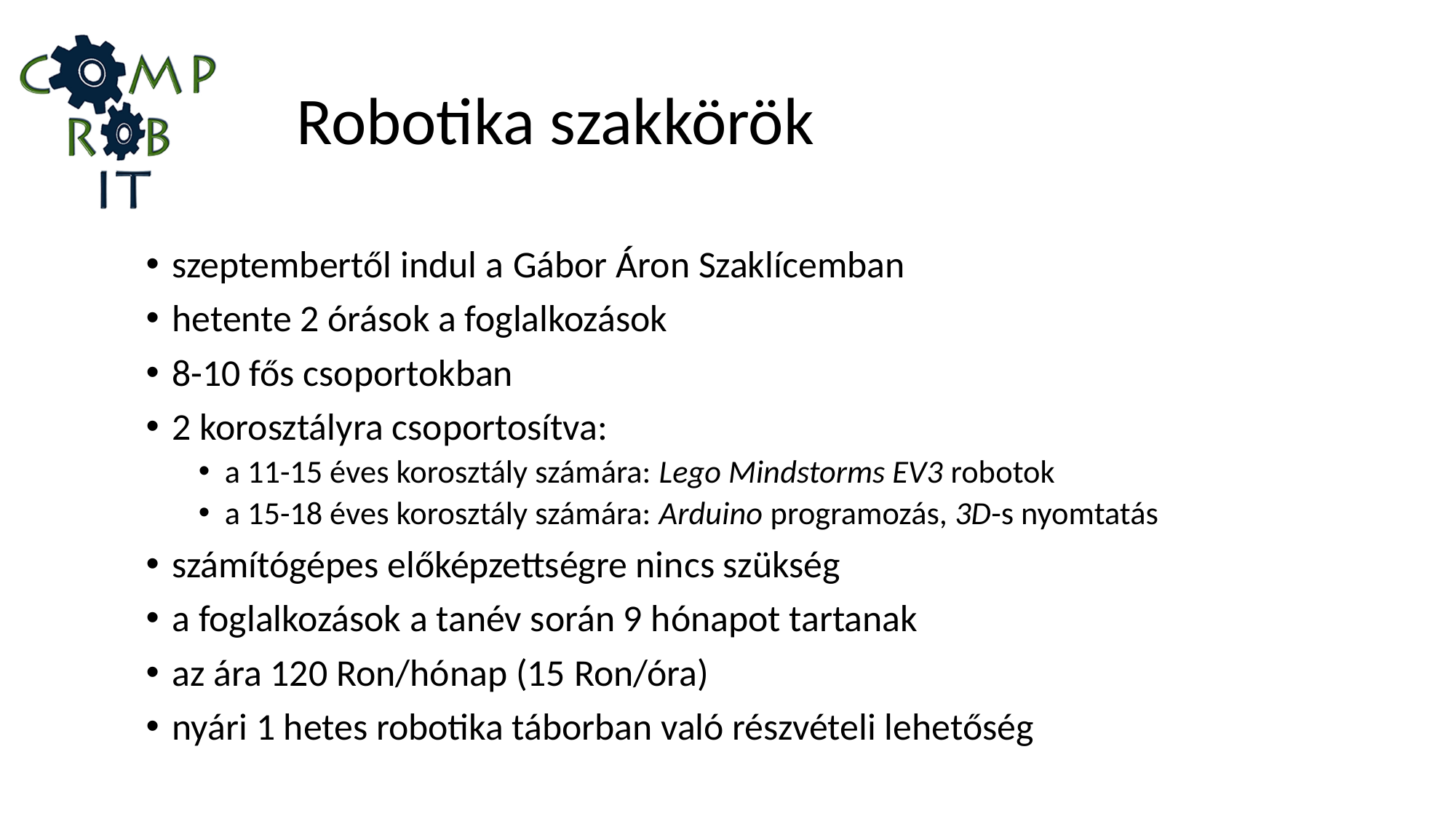

# Robotika szakkörök
szeptembertől indul a Gábor Áron Szaklícemban
hetente 2 órások a foglalkozások
8-10 fős csoportokban
2 korosztályra csoportosítva:
a 11-15 éves korosztály számára: Lego Mindstorms EV3 robotok
a 15-18 éves korosztály számára: Arduino programozás, 3D-s nyomtatás
számítógépes előképzettségre nincs szükség
a foglalkozások a tanév során 9 hónapot tartanak
az ára 120 Ron/hónap (15 Ron/óra)
nyári 1 hetes robotika táborban való részvételi lehetőség